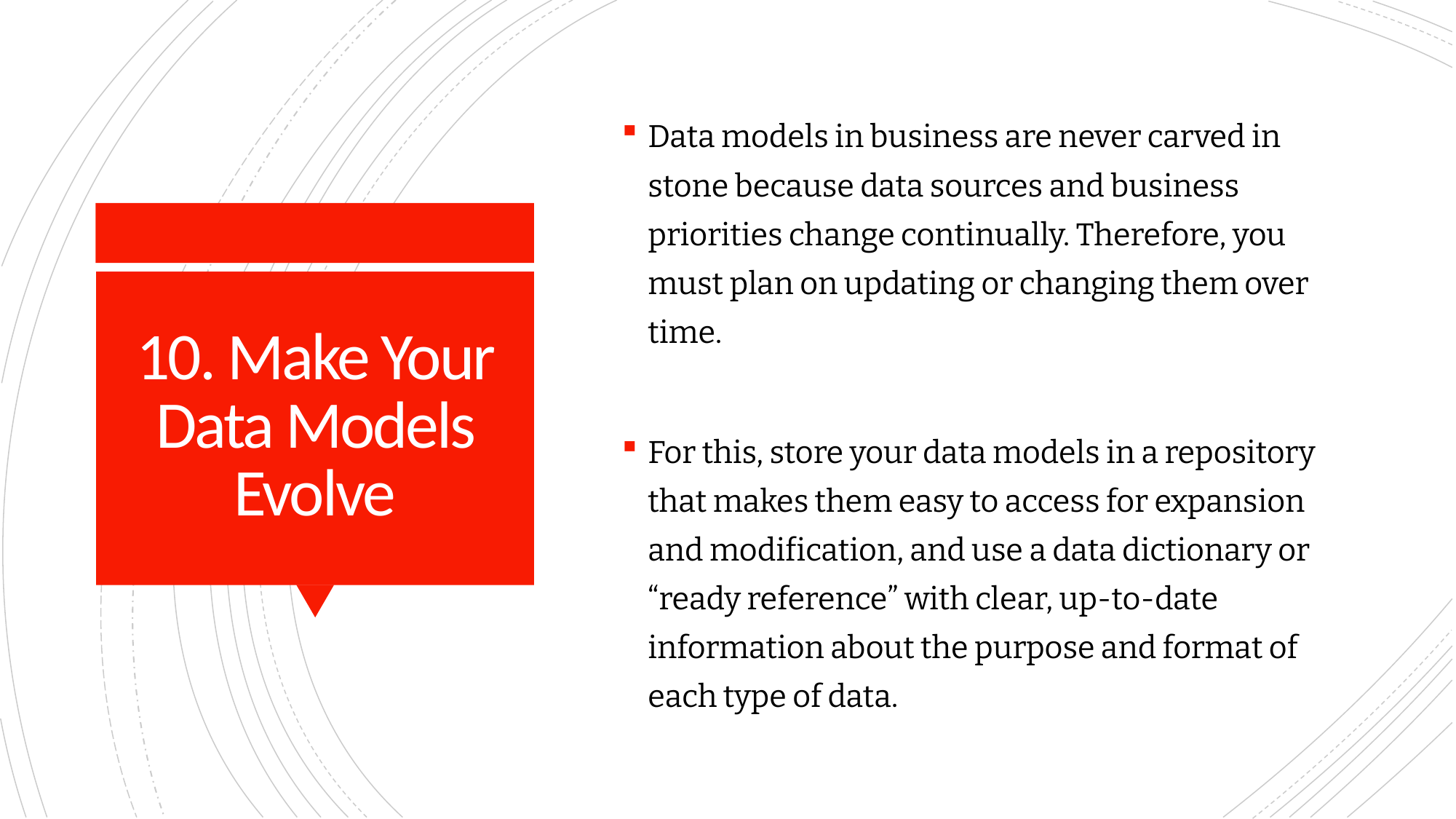

Data models in business are never carved in stone because data sources and business priorities change continually. Therefore, you must plan on updating or changing them over time.

For this, store your data models in a repository that makes them easy to access for expansion and modification, and use a data dictionary or “ready reference” with clear, up-to-date information about the purpose and format of each type of data.
# 10. Make Your Data Models Evolve